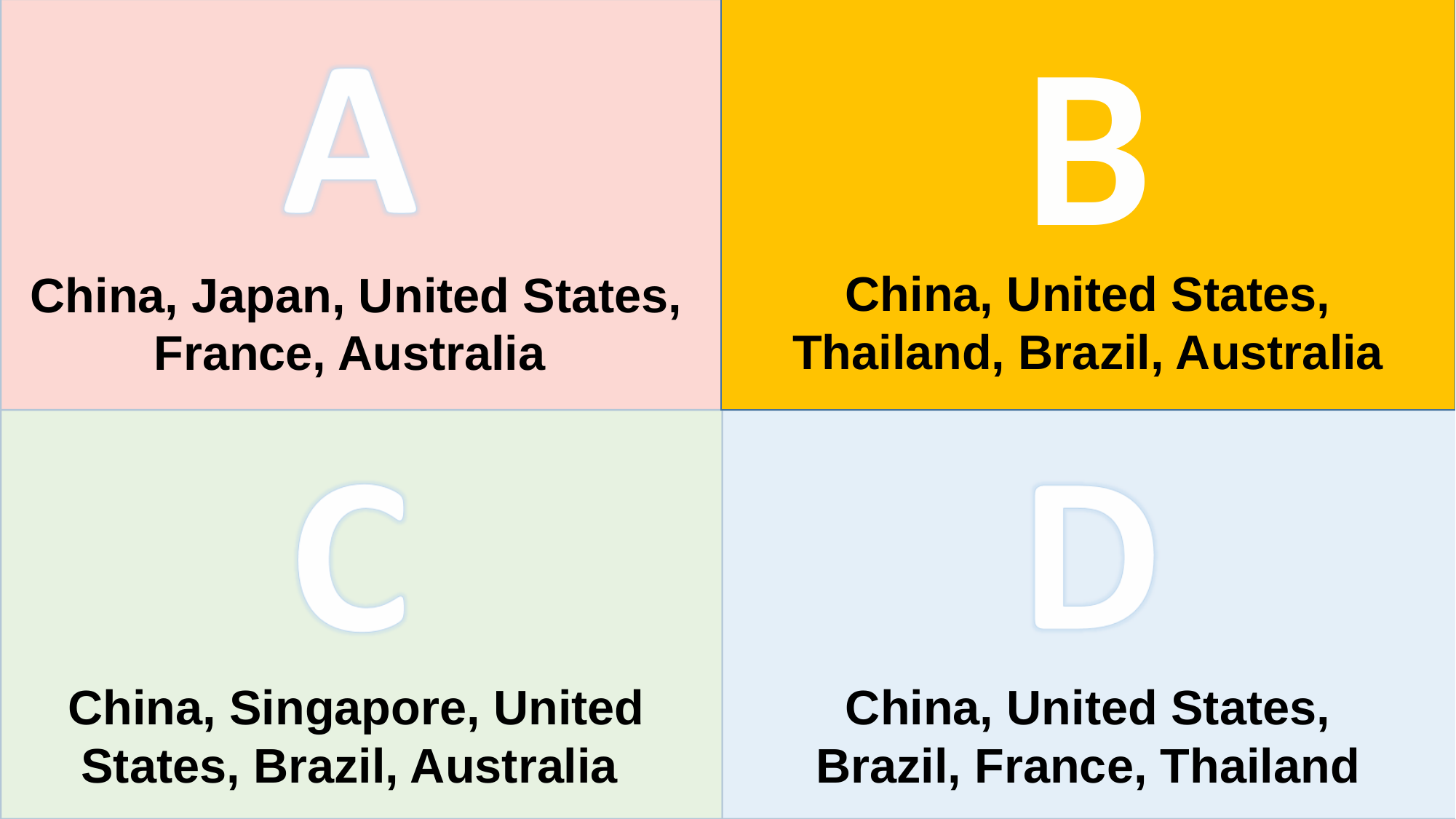

B
China, United States, Thailand, Brazil, Australia
China, Japan, United States, France, Australia
China, United States, Thailand, Brazil, Australia
China, Singapore, United States, Brazil, Australia
China, United States, Brazil, France, Thailand